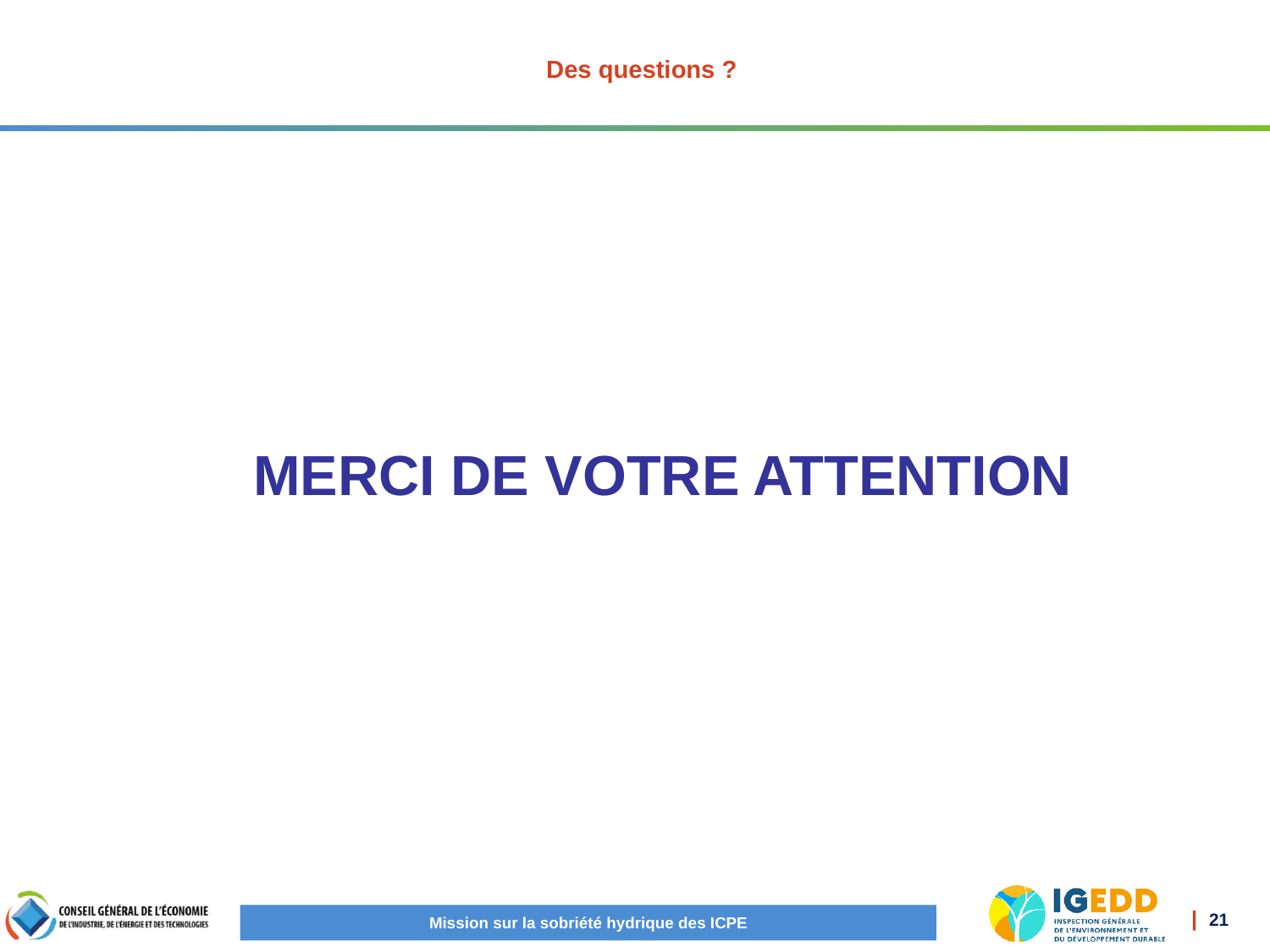

# Des questions ?

MERCI DE VOTRE ATTENTION